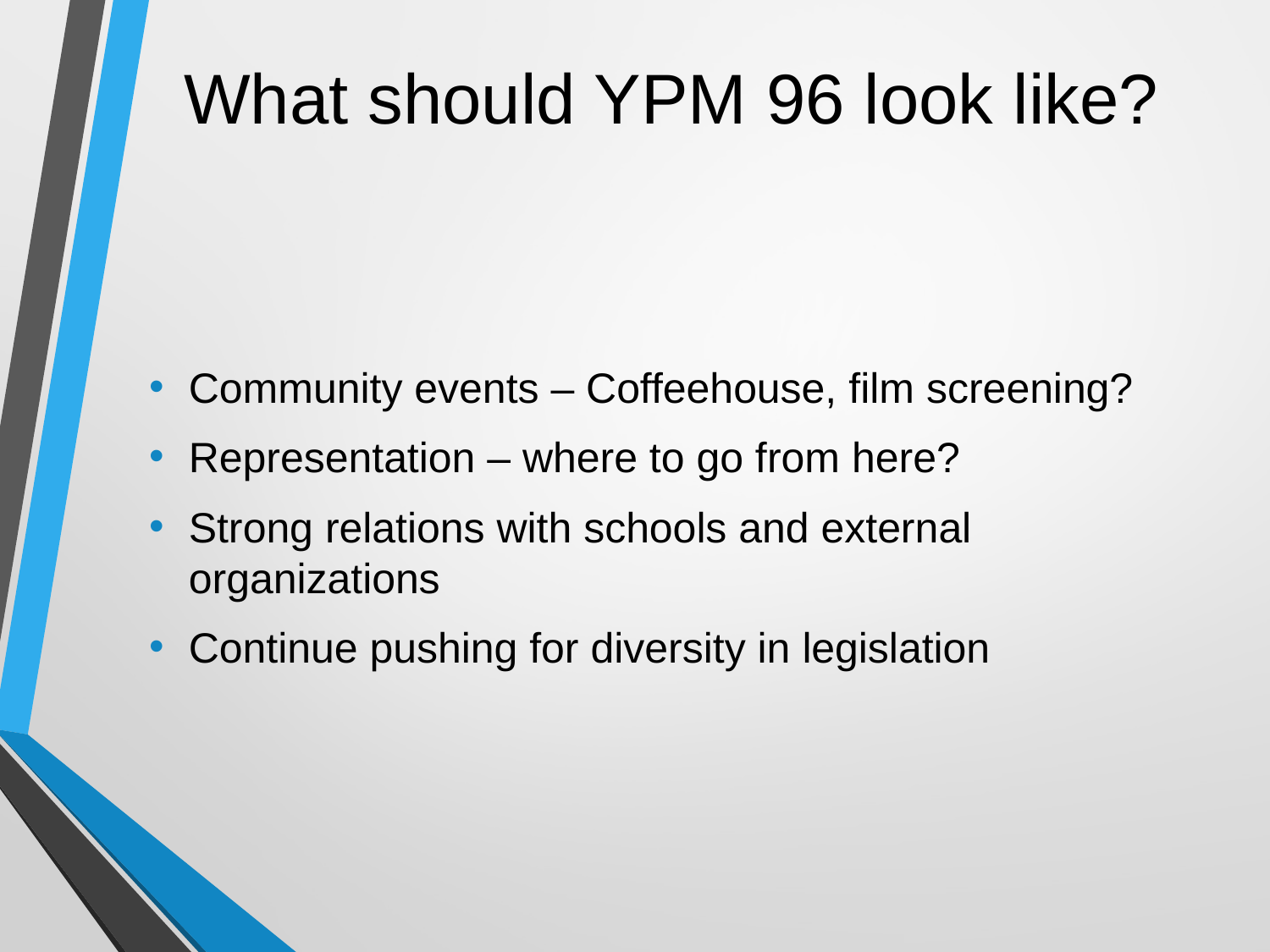

# What should YPM 96 look like?
Community events – Coffeehouse, film screening?
Representation – where to go from here?
Strong relations with schools and external organizations
Continue pushing for diversity in legislation